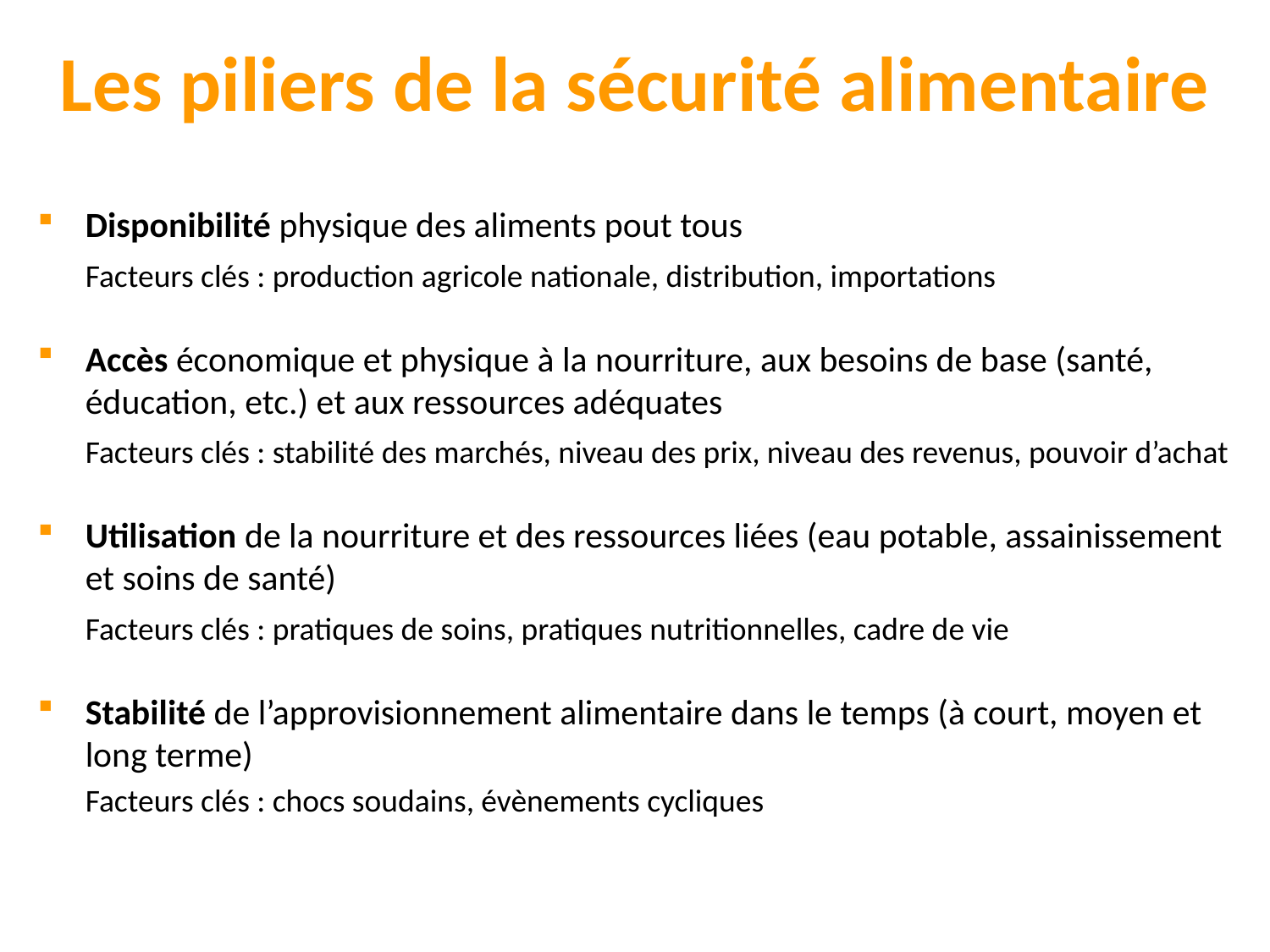

# Les piliers de la sécurité alimentaire
Disponibilité physique des aliments pout tous
	Facteurs clés : production agricole nationale, distribution, importations
Accès économique et physique à la nourriture, aux besoins de base (santé, éducation, etc.) et aux ressources adéquates
	Facteurs clés : stabilité des marchés, niveau des prix, niveau des revenus, pouvoir d’achat
Utilisation de la nourriture et des ressources liées (eau potable, assainissement et soins de santé)
	Facteurs clés : pratiques de soins, pratiques nutritionnelles, cadre de vie
Stabilité de l’approvisionnement alimentaire dans le temps (à court, moyen et long terme)
	Facteurs clés : chocs soudains, évènements cycliques